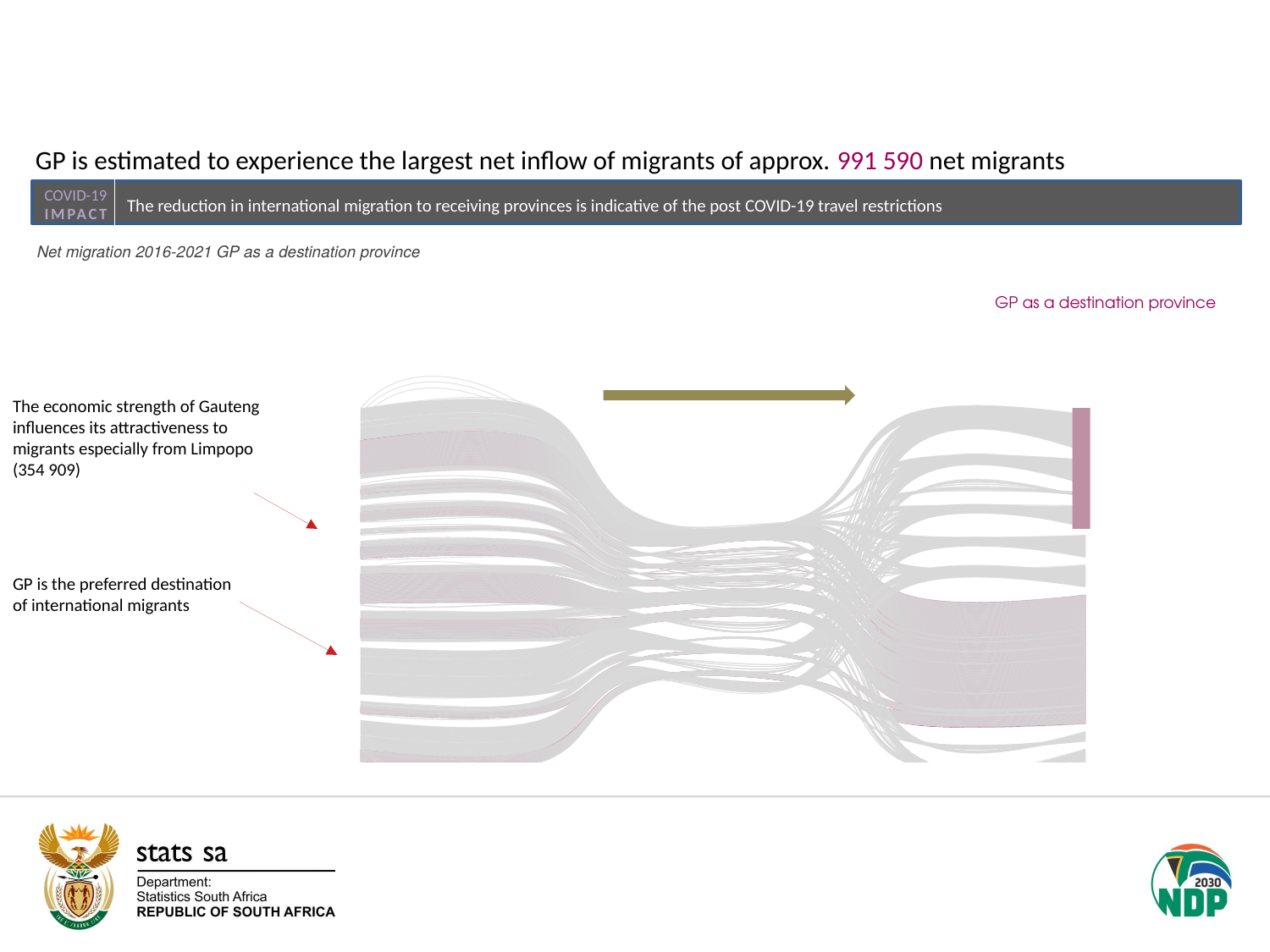

GP is estimated to experience the largest net inflow of migrants of approx. 991 590 net migrants
COVID-19
IMPACT

The reduction in international migration to receiving provinces is indicative of the post COVID-19 travel restrictions
Net migration 2016-2021 GP as a destination province

### Chart

| Category | label_left | label_right | all | my_selection |
|---|---|---|---|---|
GP as a destination province

The economic strength of Gauteng influences its attractiveness to migrants especially from Limpopo (354 909)

GP is the preferred destination of international migrants